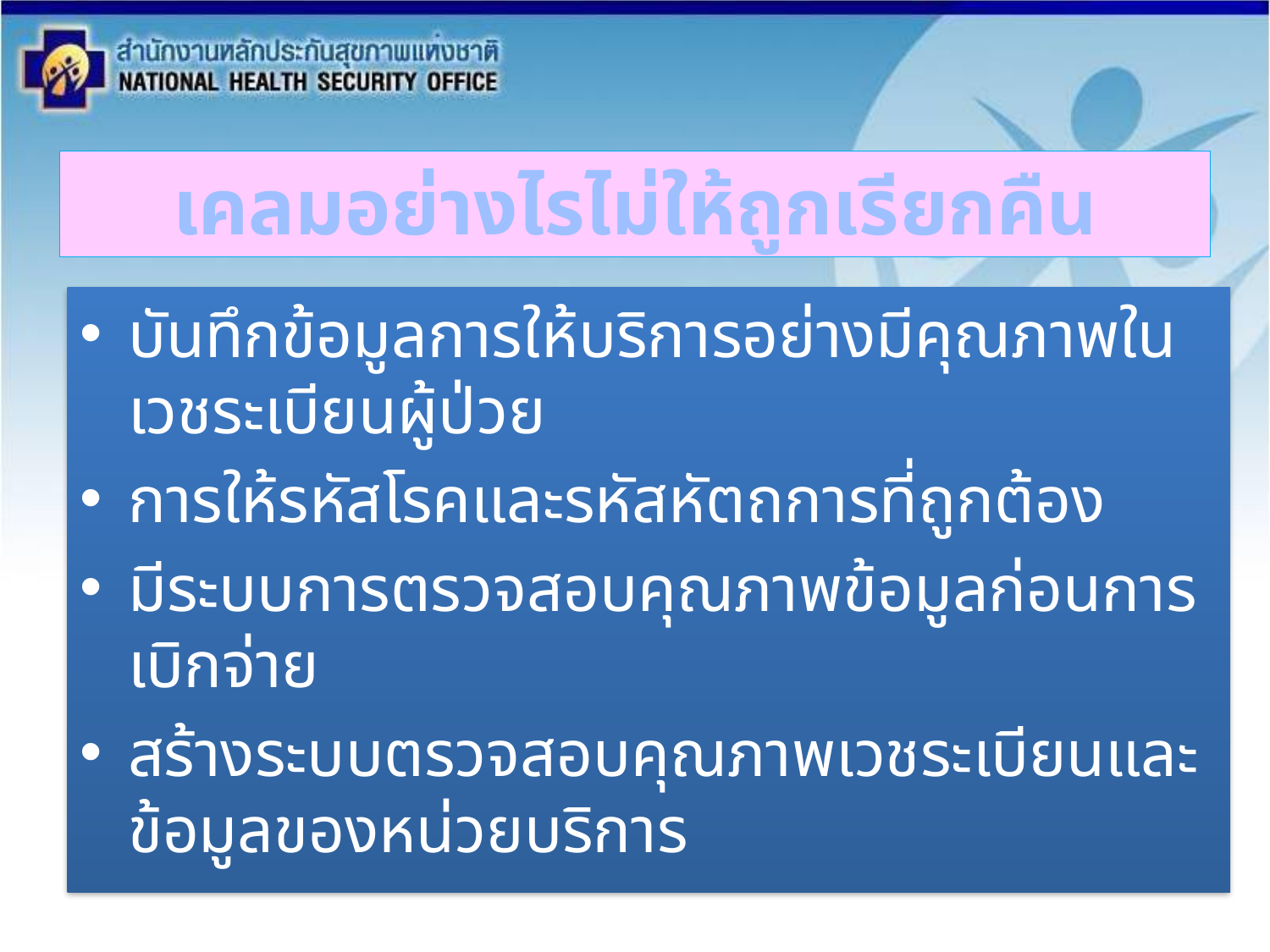

#
เคลมอย่างไรไม่ให้ถูกเรียกคืน
บันทึกข้อมูลการให้บริการอย่างมีคุณภาพในเวชระเบียนผู้ป่วย
การให้รหัสโรคและรหัสหัตถการที่ถูกต้อง
มีระบบการตรวจสอบคุณภาพข้อมูลก่อนการเบิกจ่าย
สร้างระบบตรวจสอบคุณภาพเวชระเบียนและข้อมูลของหน่วยบริการ